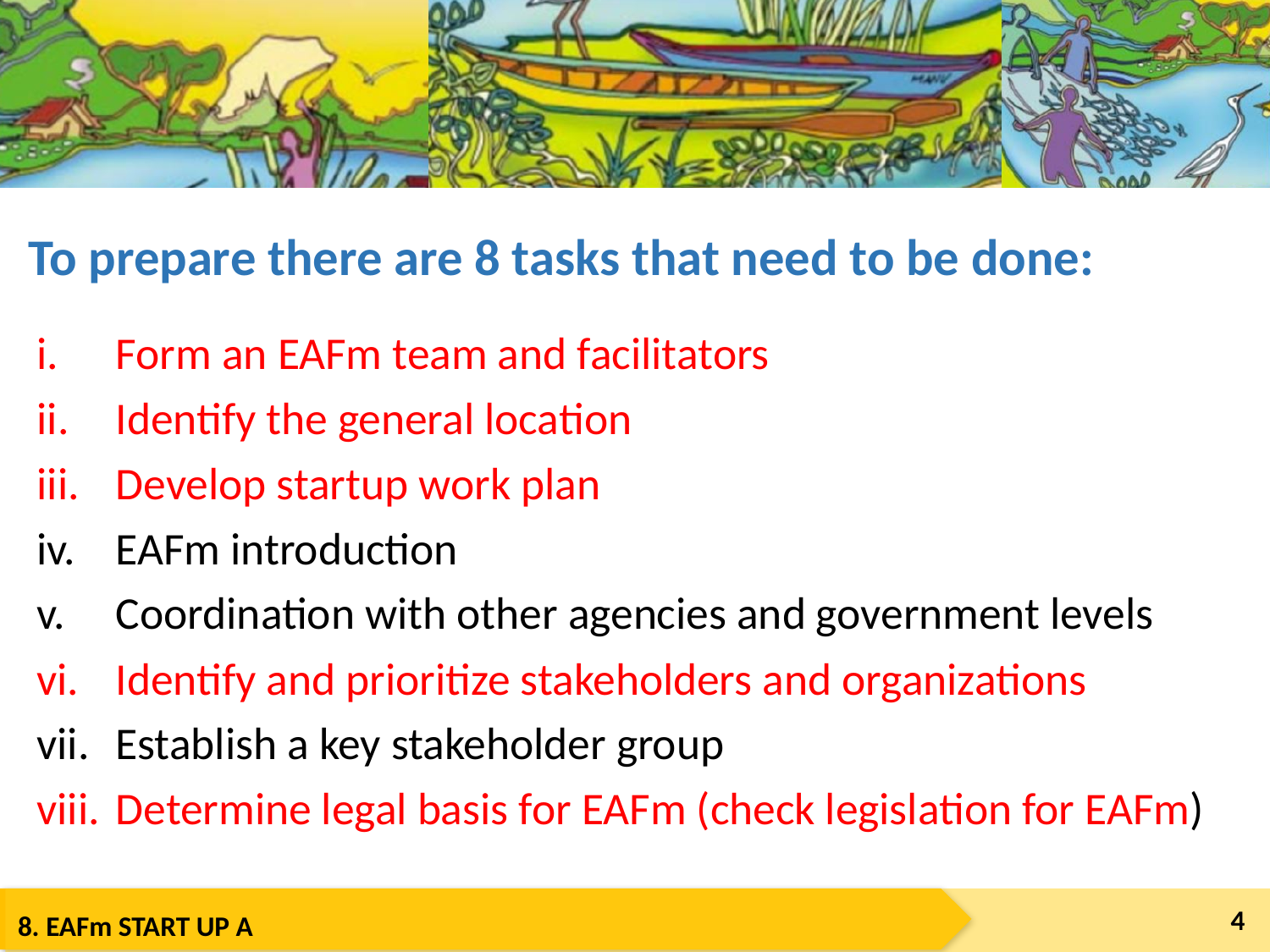

# To prepare there are 8 tasks that need to be done:
Form an EAFm team and facilitators
Identify the general location
Develop startup work plan
EAFm introduction
Coordination with other agencies and government levels
Identify and prioritize stakeholders and organizations
Establish a key stakeholder group
Determine legal basis for EAFm (check legislation for EAFm)
4